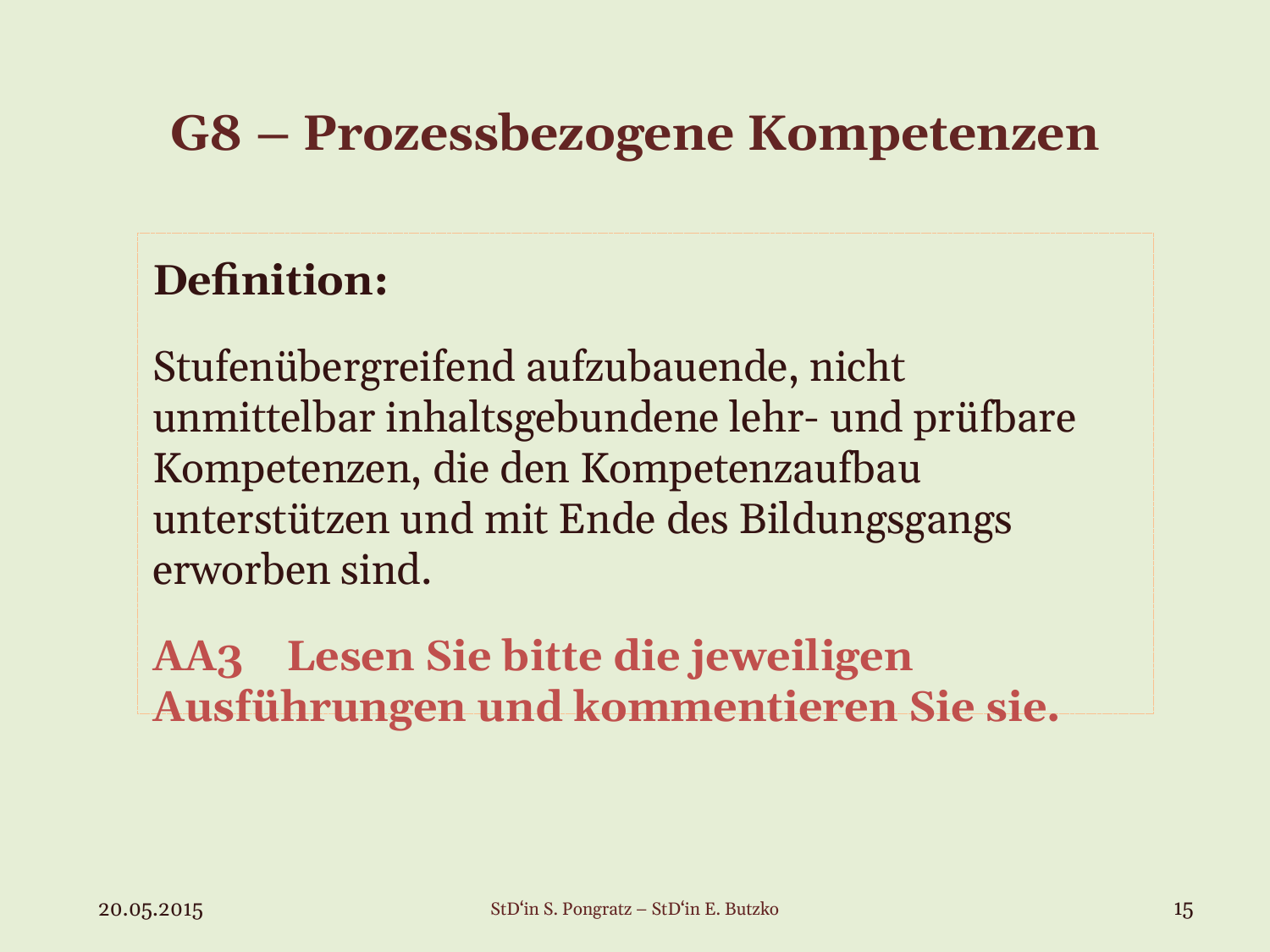

# G8 – Prozessbezogene Kompetenzen
Definition:
Stufenübergreifend aufzubauende, nicht unmittelbar inhaltsgebundene lehr- und prüfbare Kompetenzen, die den Kompetenzaufbau unterstützen und mit Ende des Bildungsgangs erworben sind.
AA3    Lesen Sie bitte die jeweiligen Ausführungen und kommentieren Sie sie.

20.05.2015

StD‘in S. Pongratz – StD‘in E. Butzko
15